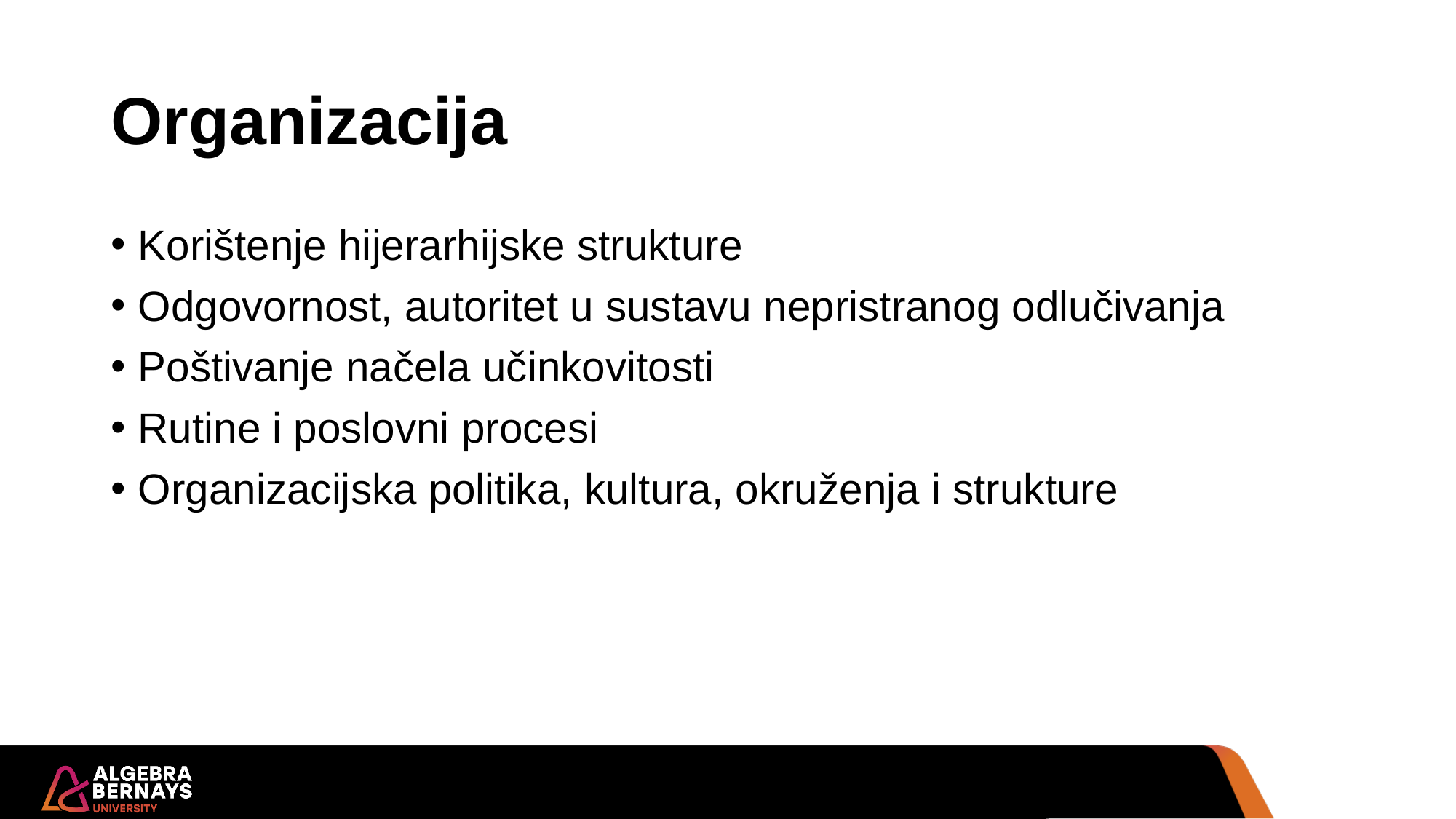

# Organizacija
Korištenje hijerarhijske strukture
Odgovornost, autoritet u sustavu nepristranog odlučivanja
Poštivanje načela učinkovitosti
Rutine i poslovni procesi
Organizacijska politika, kultura, okruženja i strukture